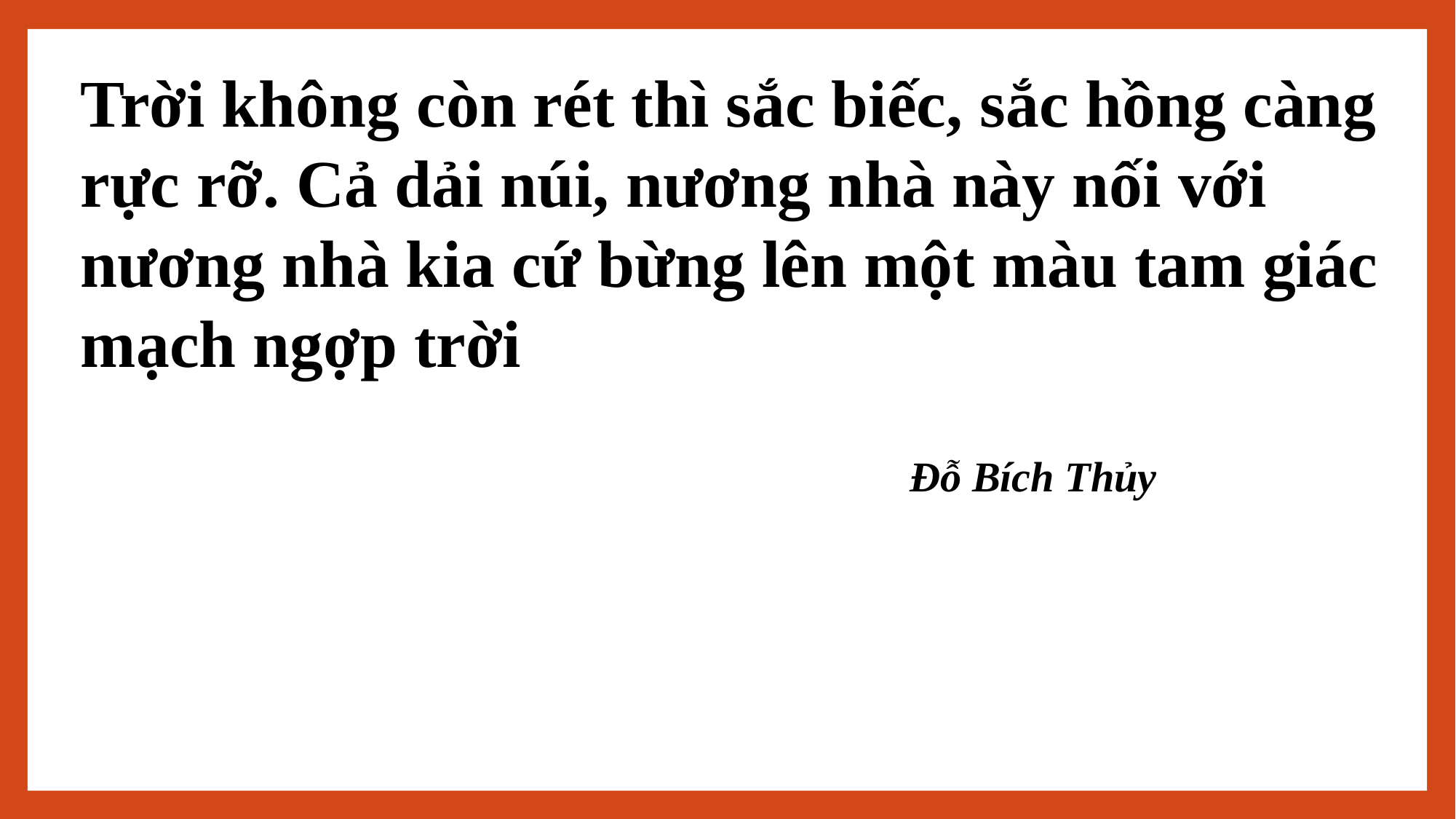

Trời không còn rét thì sắc biếc, sắc hồng càng rực rỡ. Cả dải núi, nương nhà này nối với nương nhà kia cứ bừng lên một màu tam giác mạch ngợp trời
Đỗ Bích Thủy